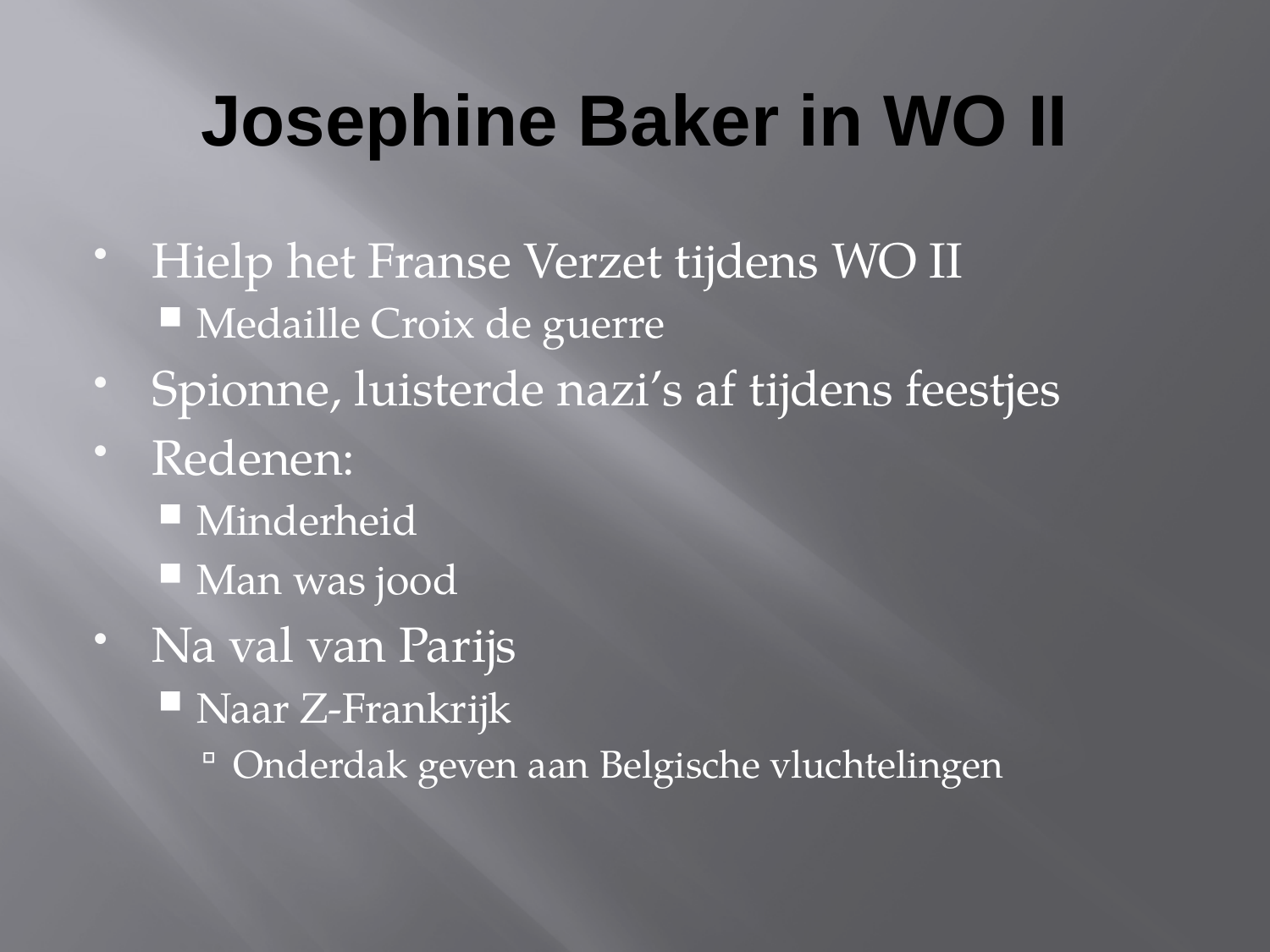

# Josephine Baker in WO II
Hielp het Franse Verzet tijdens WO II
Medaille Croix de guerre
Spionne, luisterde nazi’s af tijdens feestjes
Redenen:
Minderheid
Man was jood
Na val van Parijs
Naar Z-Frankrijk
Onderdak geven aan Belgische vluchtelingen